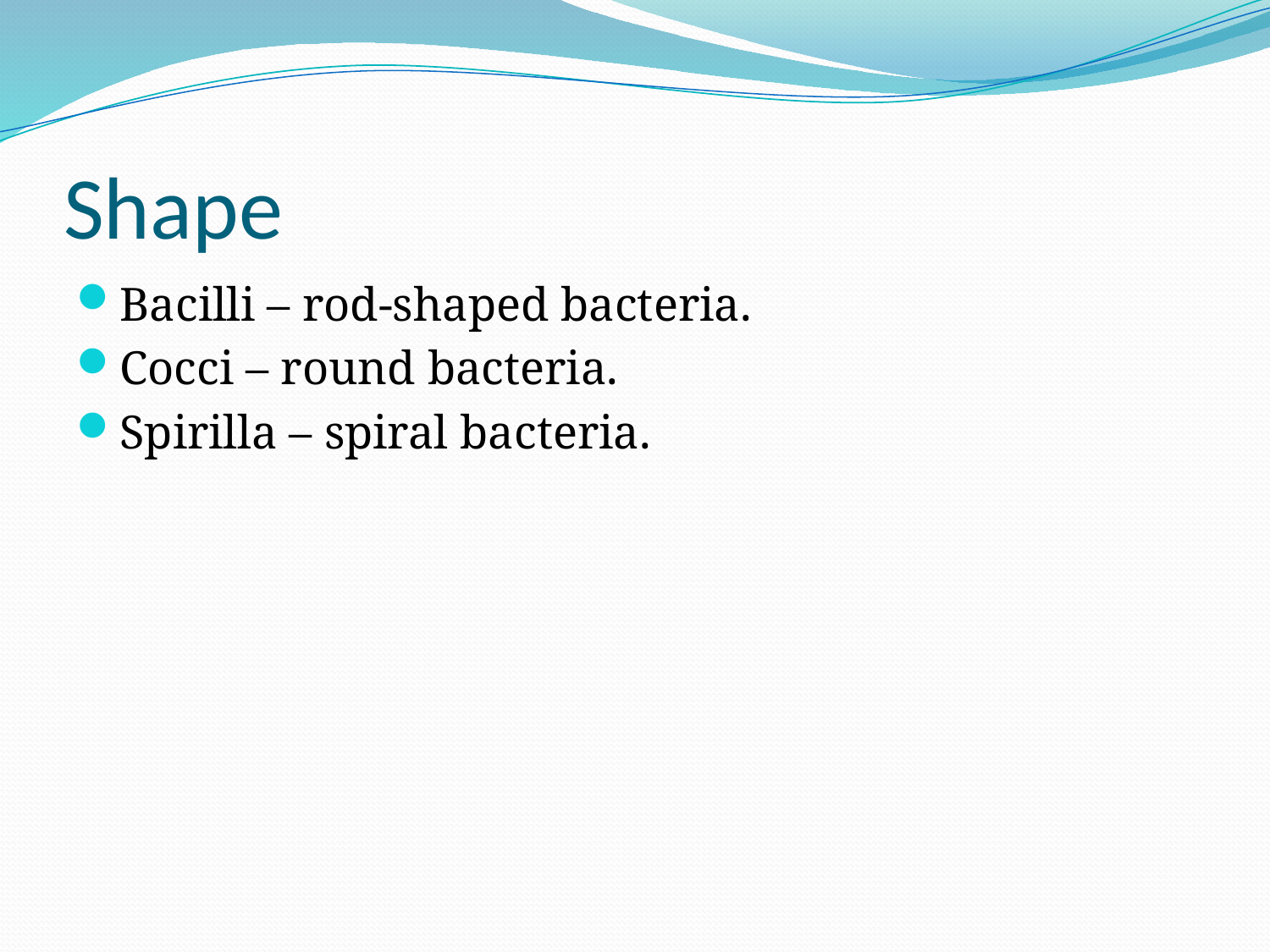

# Shape
Bacilli – rod-shaped bacteria.
Cocci – round bacteria.
Spirilla – spiral bacteria.